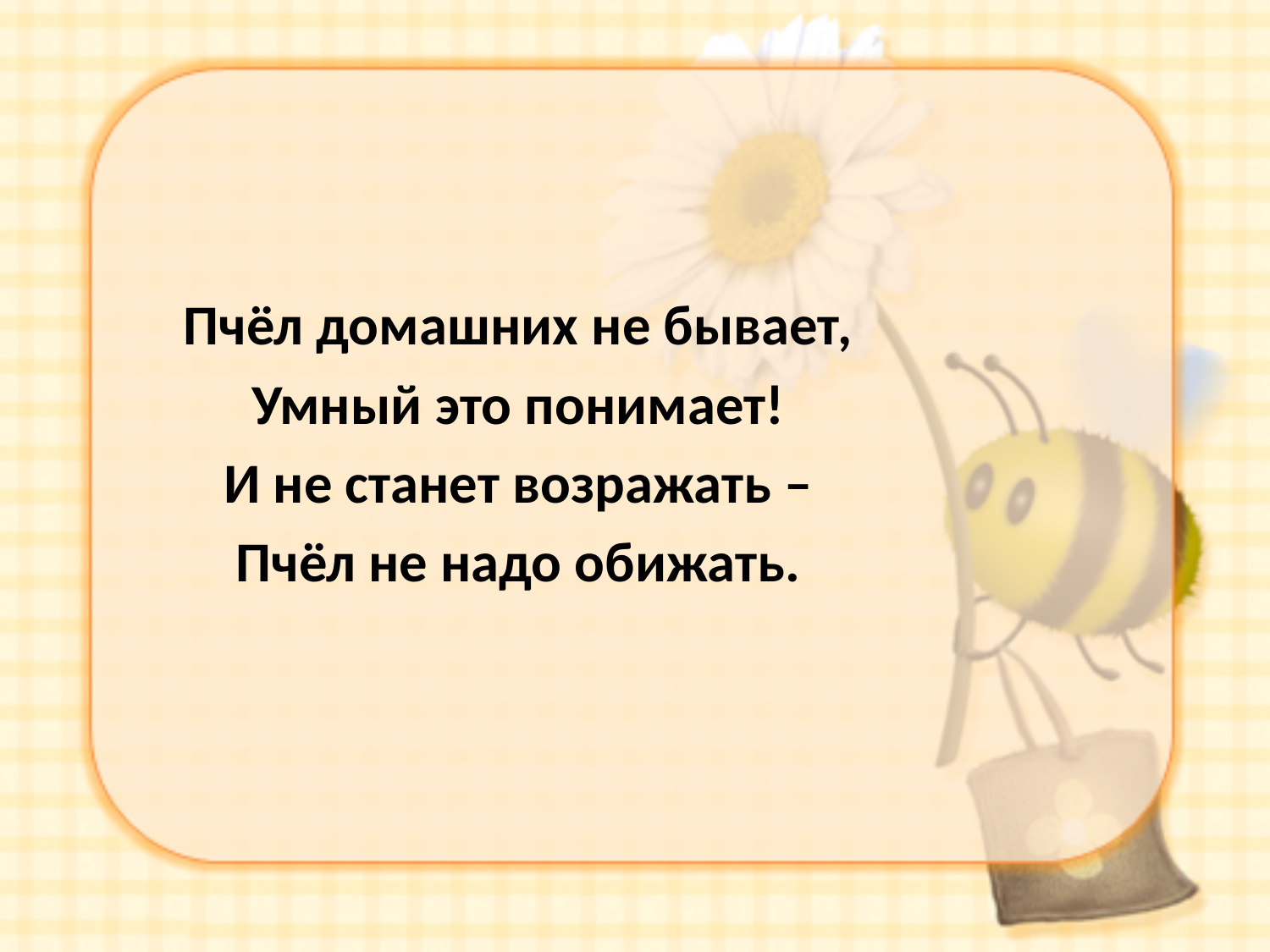

#
   Пчёл домашних не бывает,
   Умный это понимает!
   И не станет возражать –
   Пчёл не надо обижать.